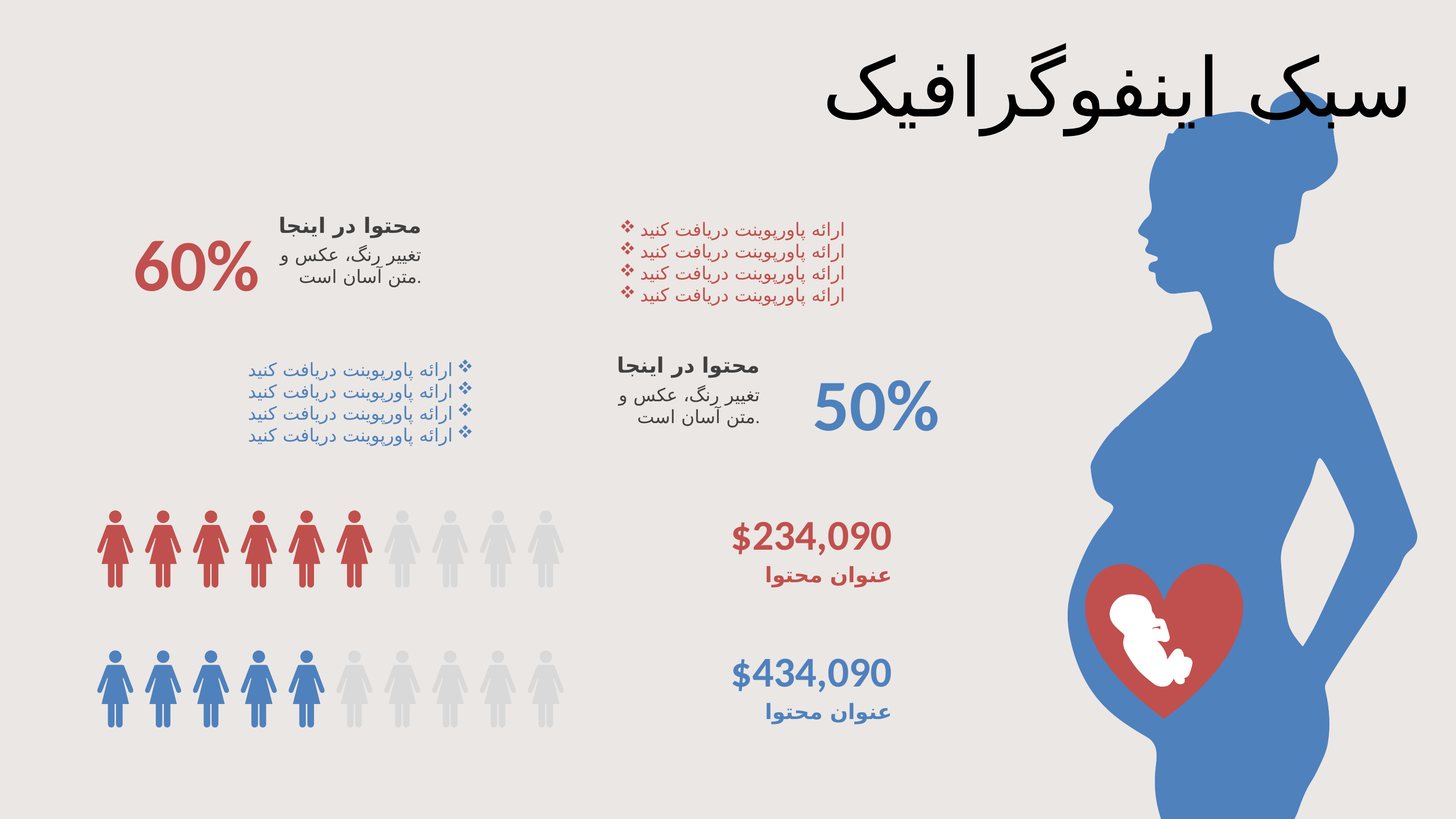

سبک اینفوگرافیک

محتوا در اینجا
تغییر رنگ، عکس و متن آسان است.
60%
ارائه پاورپوینت دریافت کنید
ارائه پاورپوینت دریافت کنید
ارائه پاورپوینت دریافت کنید
ارائه پاورپوینت دریافت کنید
محتوا در اینجا
تغییر رنگ، عکس و متن آسان است.
ارائه پاورپوینت دریافت کنید
ارائه پاورپوینت دریافت کنید
ارائه پاورپوینت دریافت کنید
ارائه پاورپوینت دریافت کنید
50%
$234,090
عنوان محتوا

$434,090
عنوان محتوا